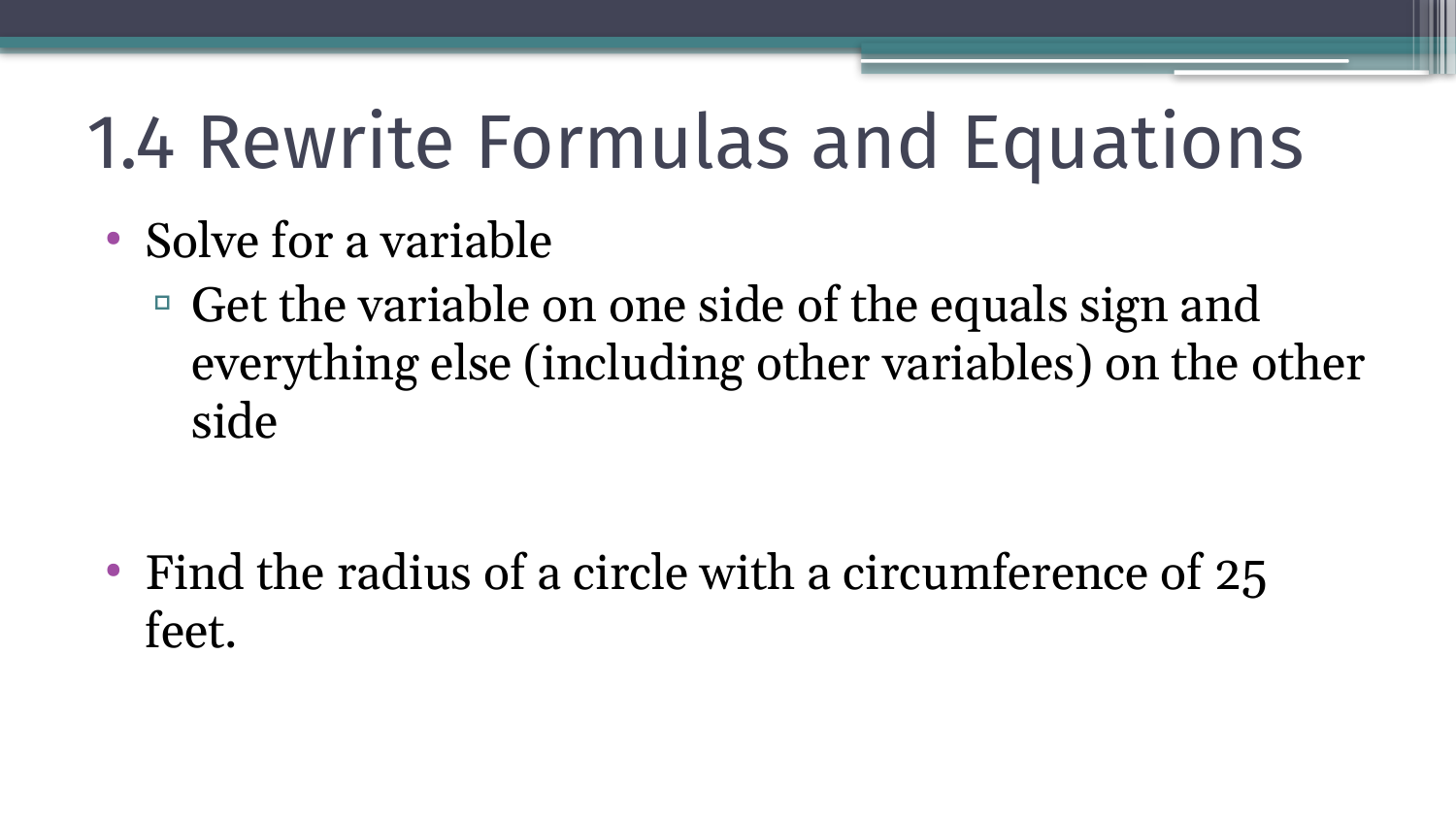

# 1.4 Rewrite Formulas and Equations
Solve for a variable
Get the variable on one side of the equals sign and everything else (including other variables) on the other side

Find the radius of a circle with a circumference of 25 feet.